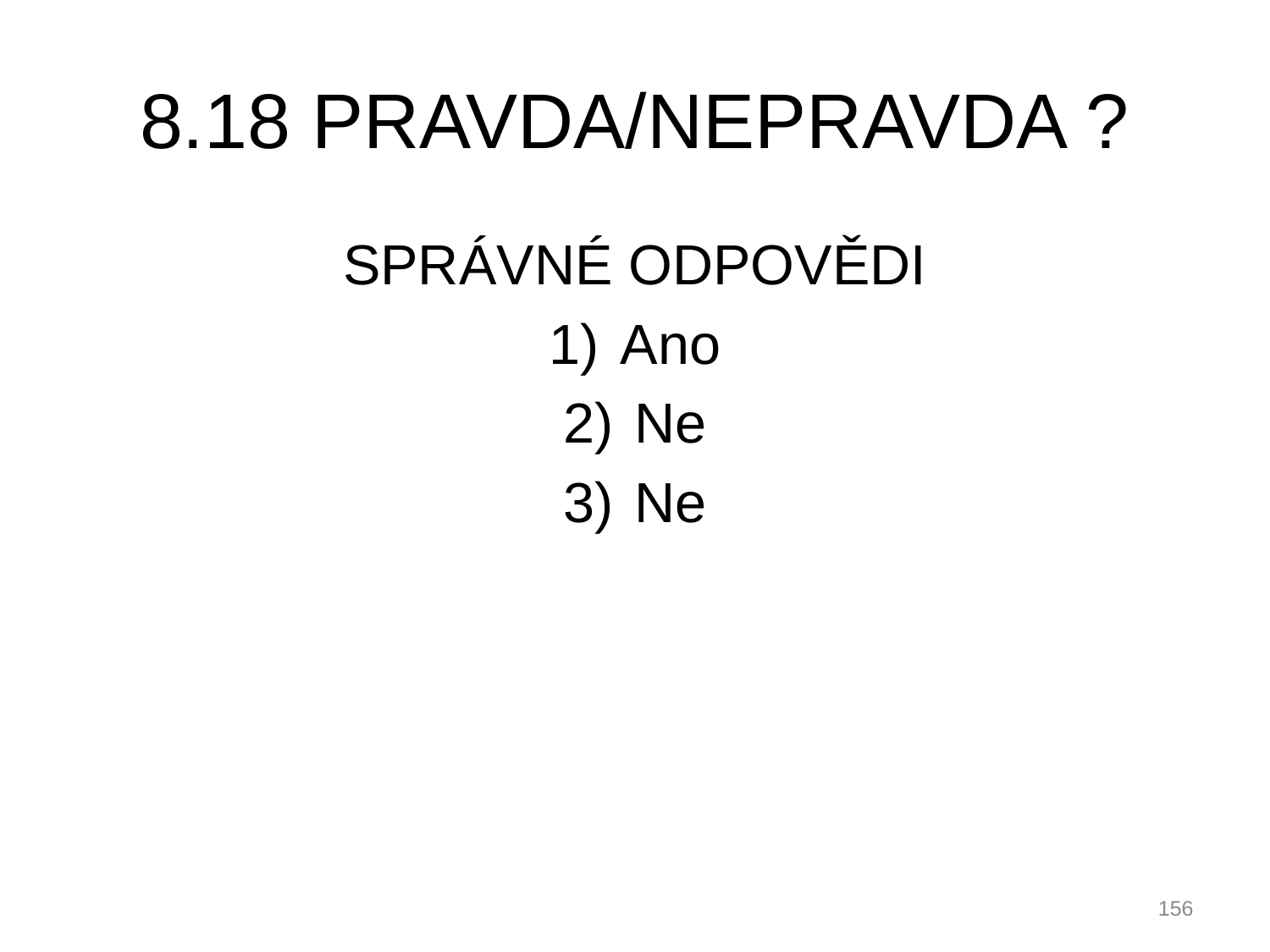

# 8.18 PRAVDA/NEPRAVDA ?
SPRÁVNÉ ODPOVĚDI
Ano
Ne
Ne
156